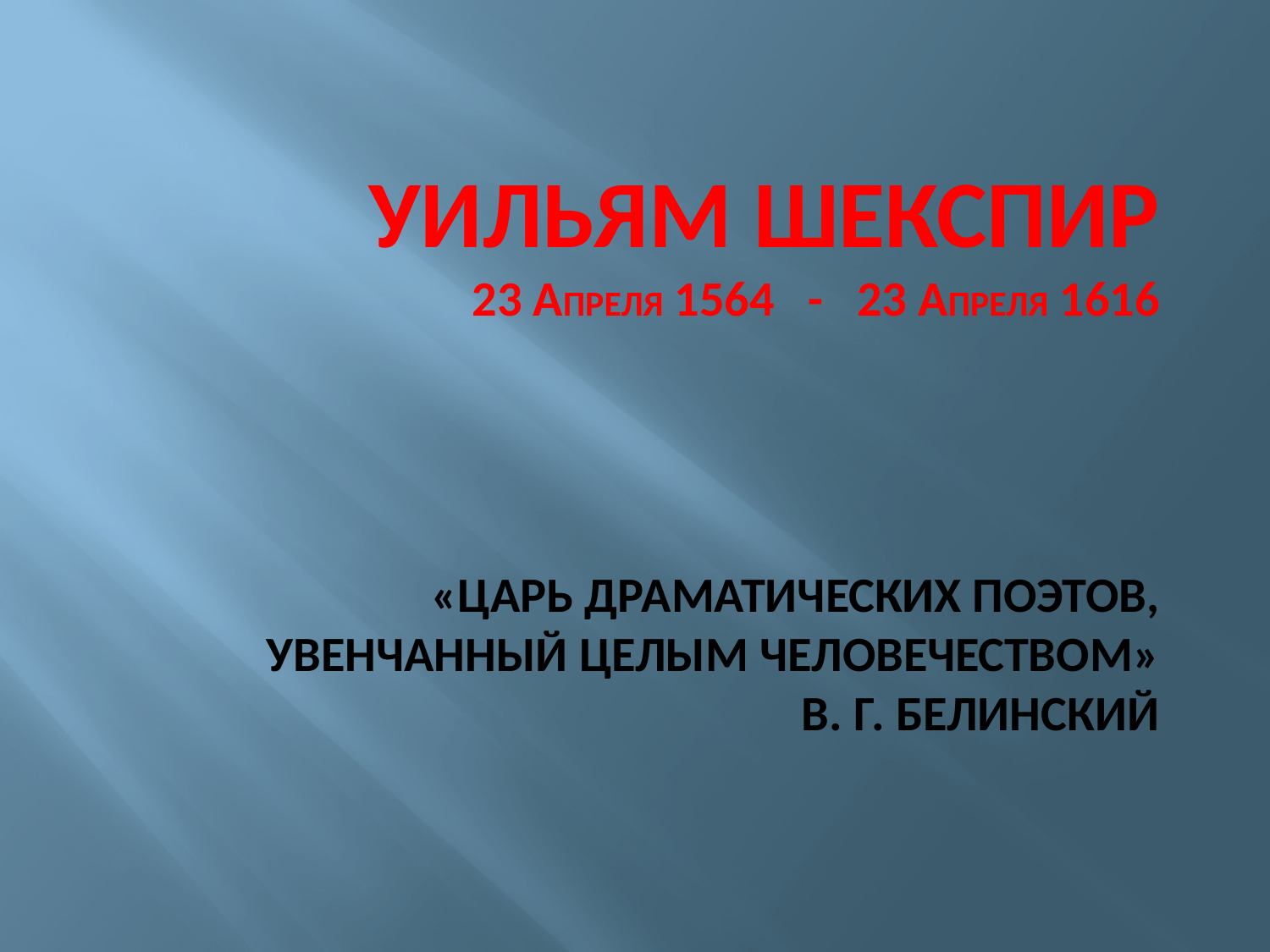

# Уильям Шекспир 23 аПРЕЛЯ 1564   -   23 аПРЕЛЯ 1616 «царь драматических поэтов, увенчанный целым человечеством» В. Г. Белинский